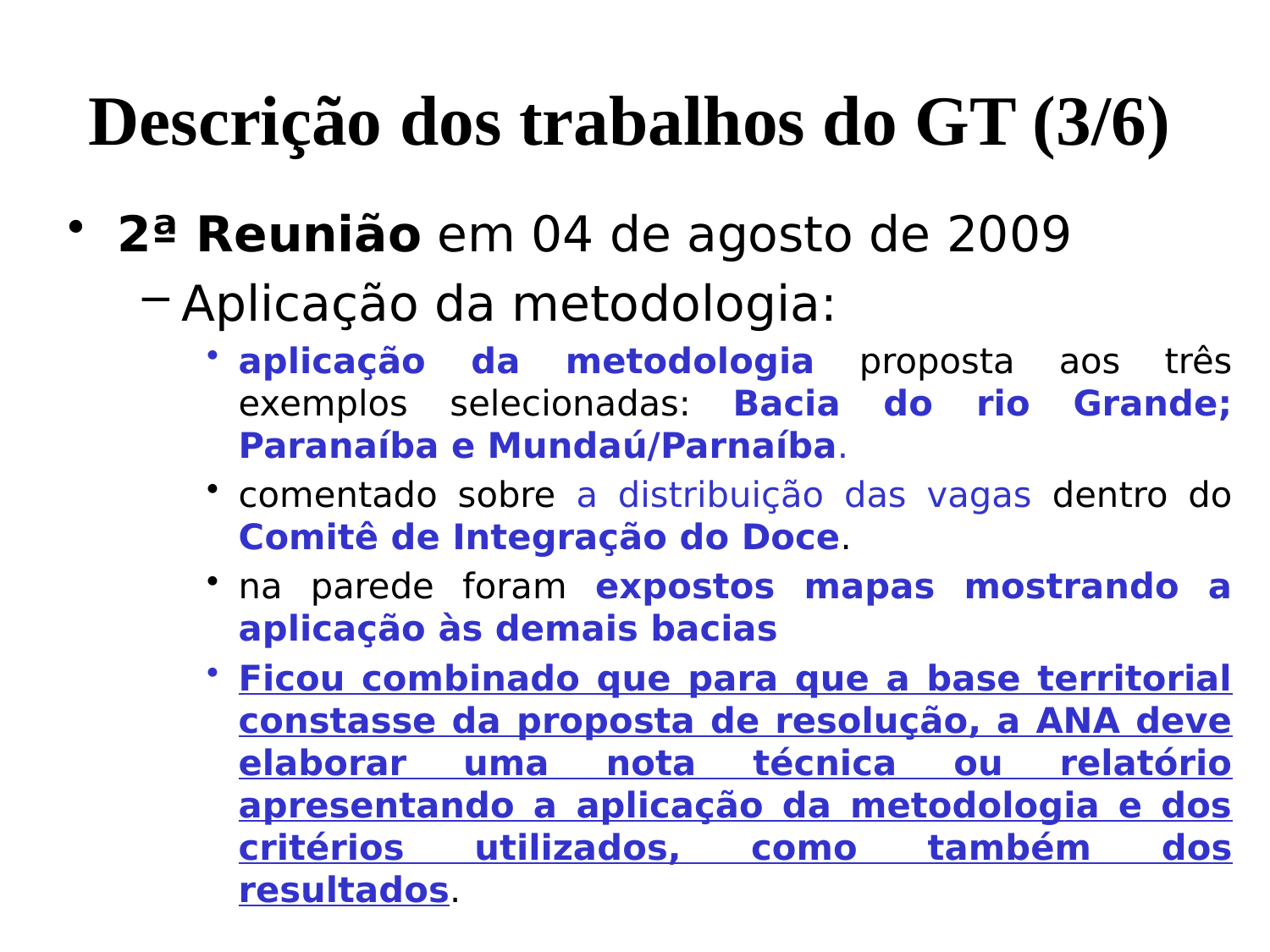

# Descrição dos trabalhos do GT (3/6)
2ª Reunião em 04 de agosto de 2009
Aplicação da metodologia:
aplicação da metodologia proposta aos três exemplos selecionadas: Bacia do rio Grande; Paranaíba e Mundaú/Parnaíba.
comentado sobre a distribuição das vagas dentro do Comitê de Integração do Doce.
na parede foram expostos mapas mostrando a aplicação às demais bacias
Ficou combinado que para que a base territorial constasse da proposta de resolução, a ANA deve elaborar uma nota técnica ou relatório apresentando a aplicação da metodologia e dos critérios utilizados, como também dos resultados.